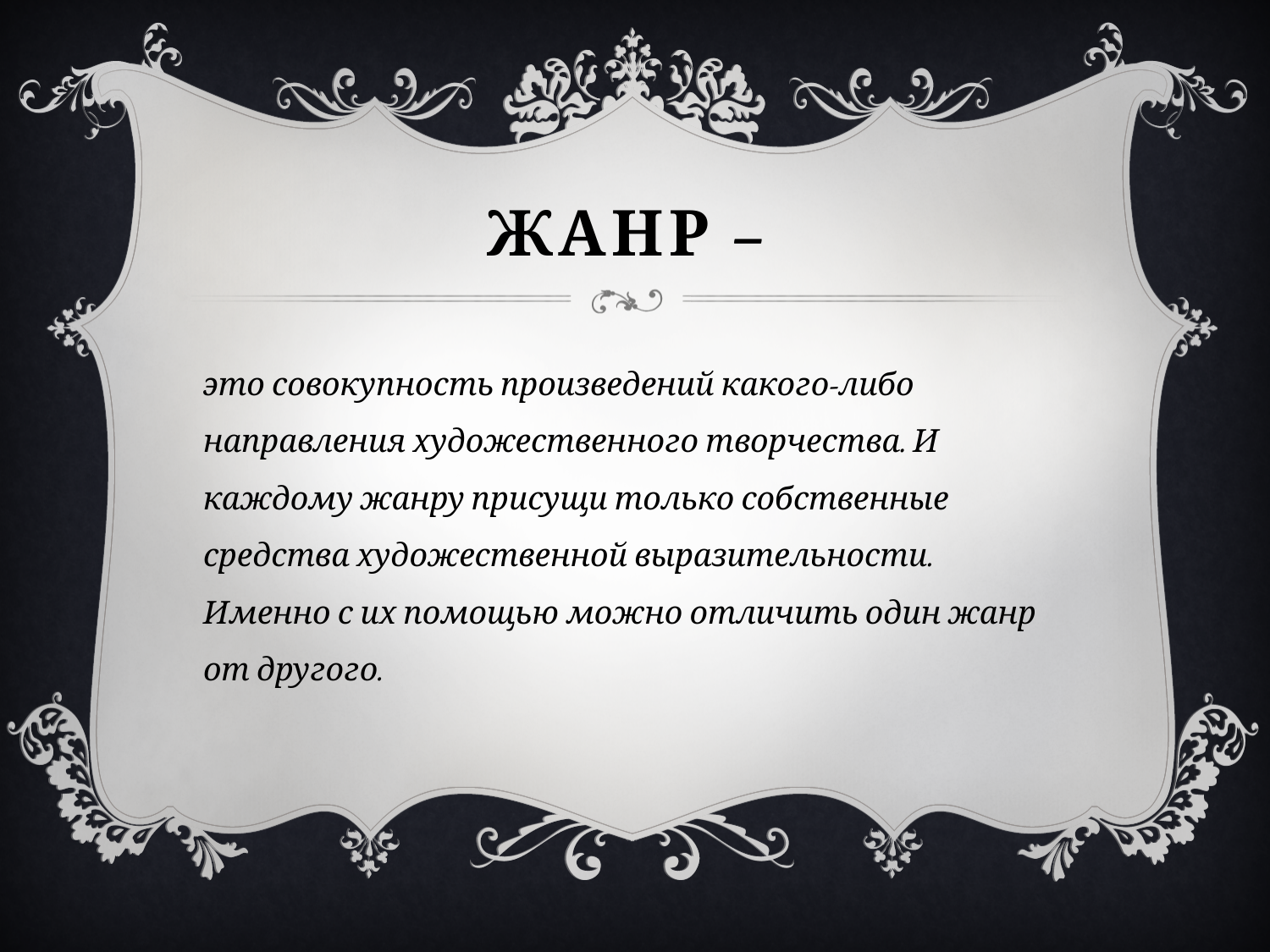

# Жанр –
это совокупность произведений какого-либо направления художественного творчества. И каждому жанру присущи только собственные средства художественной выразительности. Именно с их помощью можно отличить один жанр от другого.